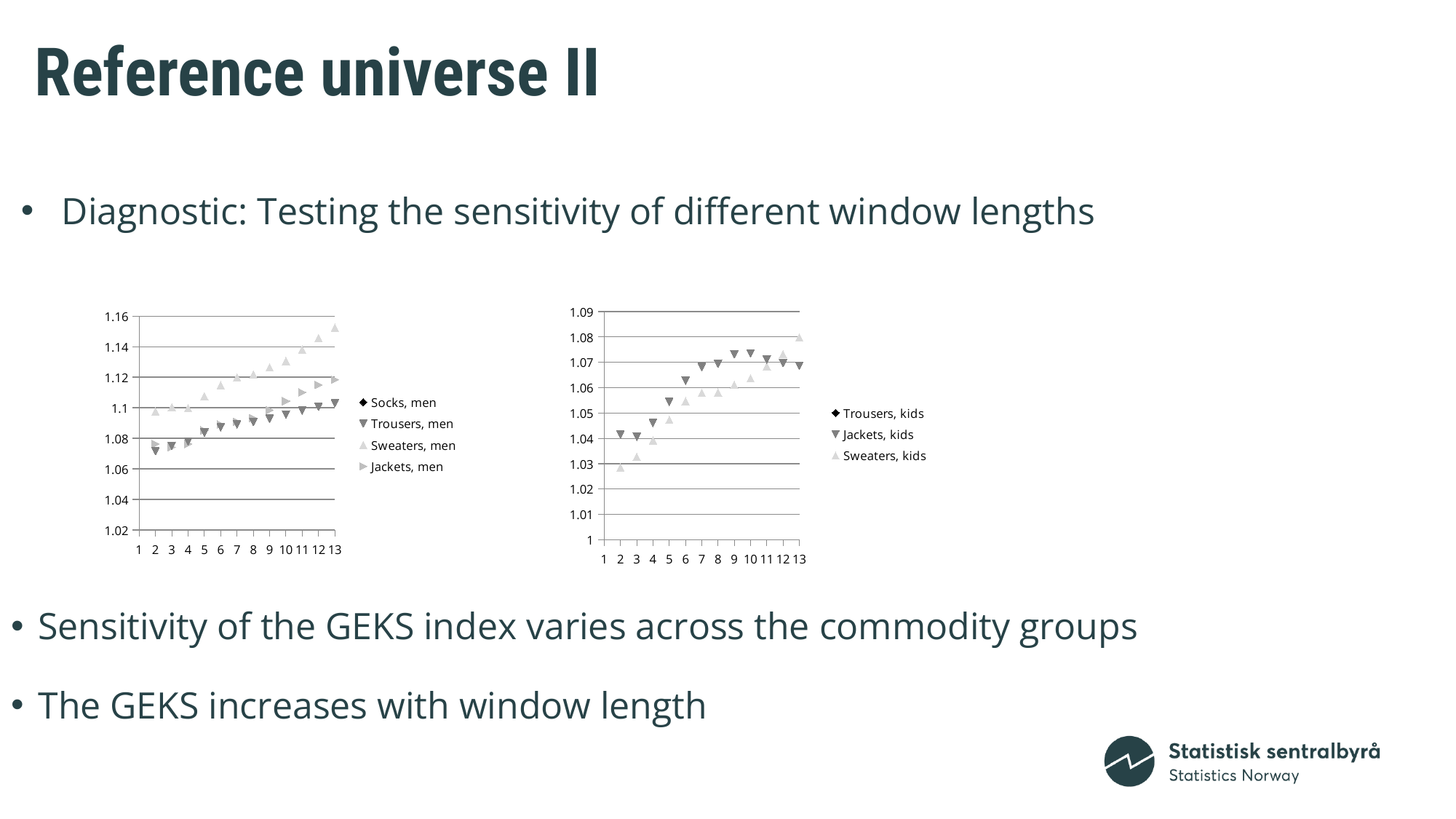

# Reference universe II
Diagnostic: Testing the sensitivity of different window lengths

Sensitivity of the GEKS index varies across the commodity groups
The GEKS increases with window length

### Chart

| Category | Trousers, kids | Jackets, kids | Sweaters, kids |
|---|---|---|---|

### Chart

| Category | Socks, men | Trousers, men | Sweaters, men | Jackets, men |
|---|---|---|---|---|